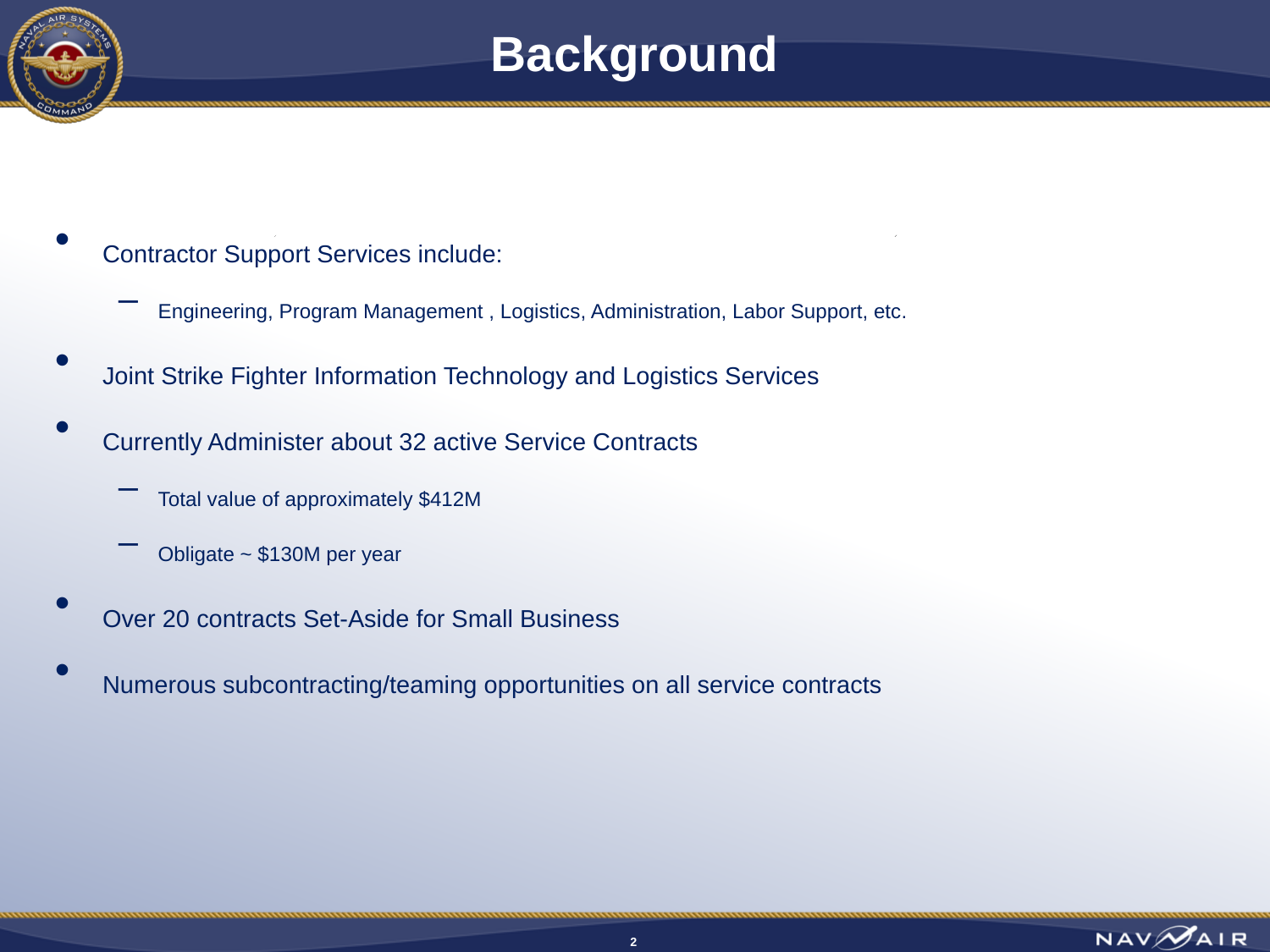

# Background

Contractor Support Services include:
Engineering, Program Management , Logistics, Administration, Labor Support, etc.
Joint Strike Fighter Information Technology and Logistics Services
Currently Administer about 32 active Service Contracts
Total value of approximately $412M
Obligate ~ $130M per year
Over 20 contracts Set-Aside for Small Business
Numerous subcontracting/teaming opportunities on all service contracts

2